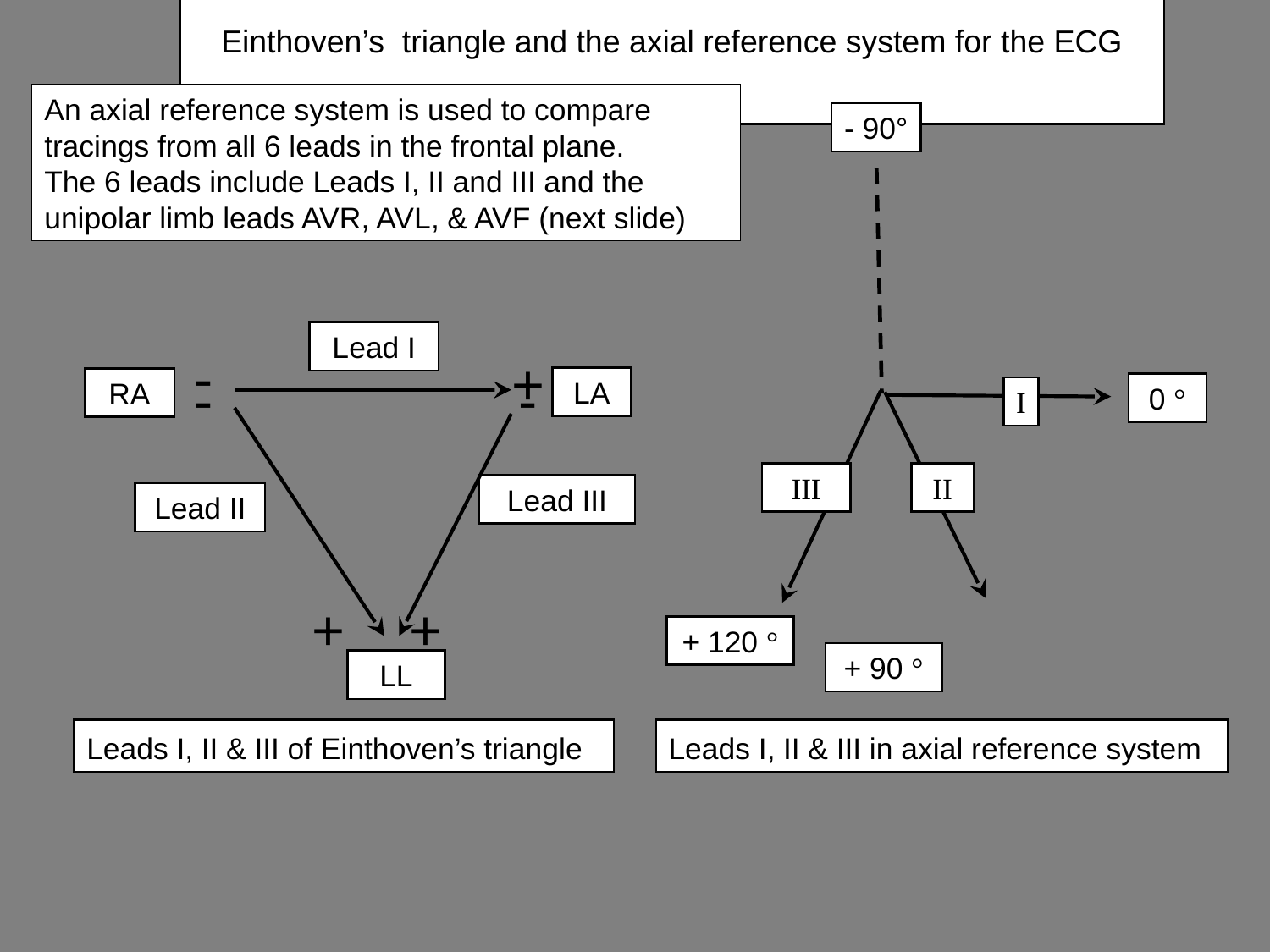

# Einthoven’s  triangle and the axial reference system for the ECG
An axial reference system is used to compare tracings from all 6 leads in the frontal plane.
The 6 leads include Leads I, II and III and the unipolar limb leads AVR, AVL, & AVF (next slide)
- 90°

0 °
I

III
II
+ 120 °
+ 90 °
Leads I, II & III in axial reference system
Lead I
+
-
LA
RA
-
-

Lead III
Lead II
+
+
LL
Leads I, II & III of Einthoven’s triangle